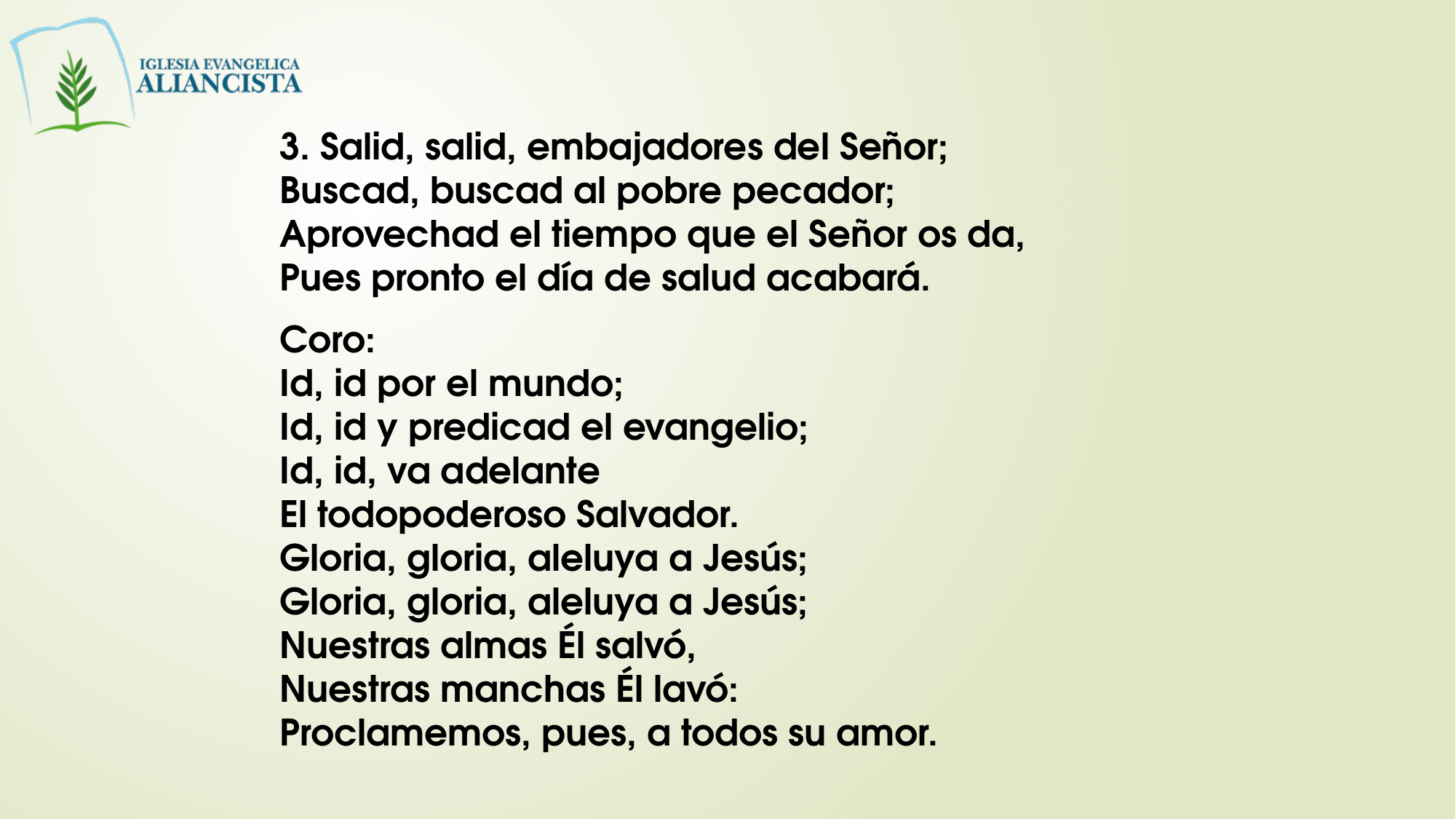

3. Salid, salid, embajadores del Señor;
Buscad, buscad al pobre pecador;
Aprovechad el tiempo que el Señor os da,
Pues pronto el día de salud acabará.

Coro:
Id, id por el mundo;
Id, id y predicad el evangelio;
Id, id, va adelante
El todopoderoso Salvador.
Gloria, gloria, aleluya a Jesús;
Gloria, gloria, aleluya a Jesús;
Nuestras almas Él salvó,
Nuestras manchas Él lavó:
Proclamemos, pues, a todos su amor.